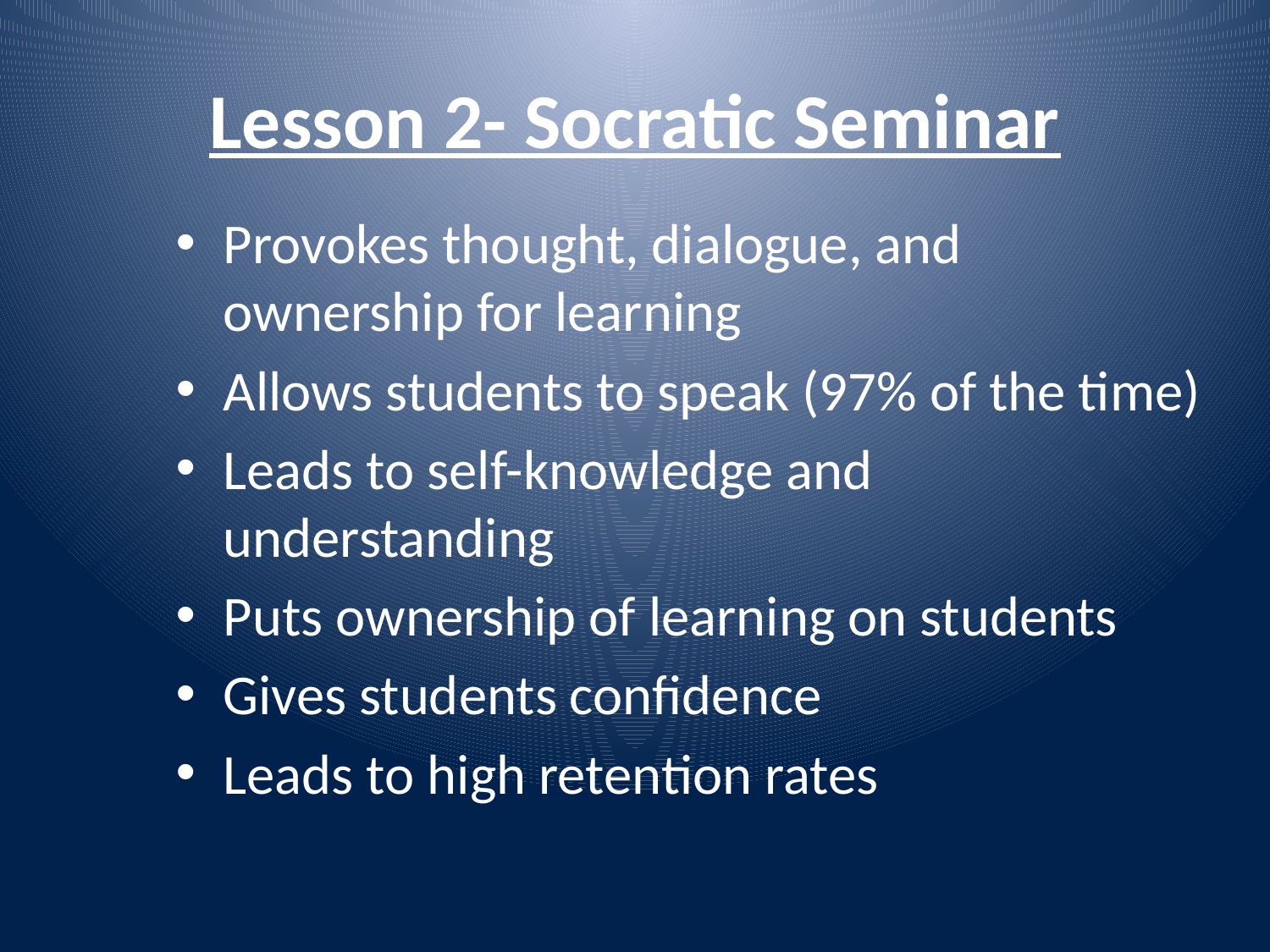

# Lesson 2- Socratic Seminar
Provokes thought, dialogue, and ownership for learning
Allows students to speak (97% of the time)
Leads to self-knowledge and understanding
Puts ownership of learning on students
Gives students confidence
Leads to high retention rates